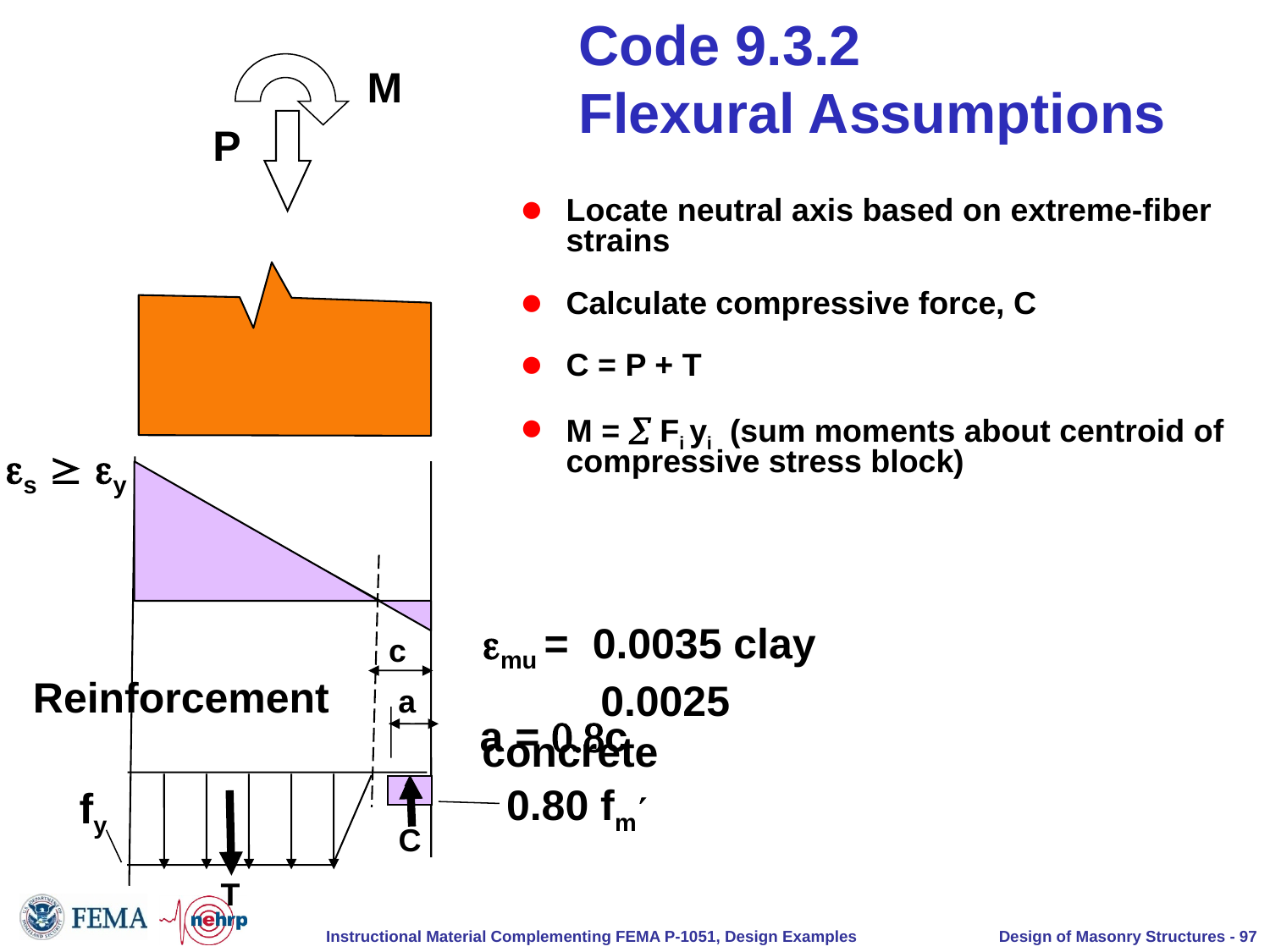

# Code 9.3.2 Flexural Assumptions

M
          P

εs ≥ εy

Reinforcement
0.80 fm′

fy

εmu =  0.0035 clay
          0.0025 concrete
c

a
a = 0.8c

                         C
     T

Locate neutral axis based on extreme-fiber strains
Calculate compressive force, C
C = P + T
M = ∑ Fi yi  (sum moments about centroid of compressive stress block)

Design of Masonry Structures - 97
Instructional Material Complementing FEMA P-1051, Design Examples